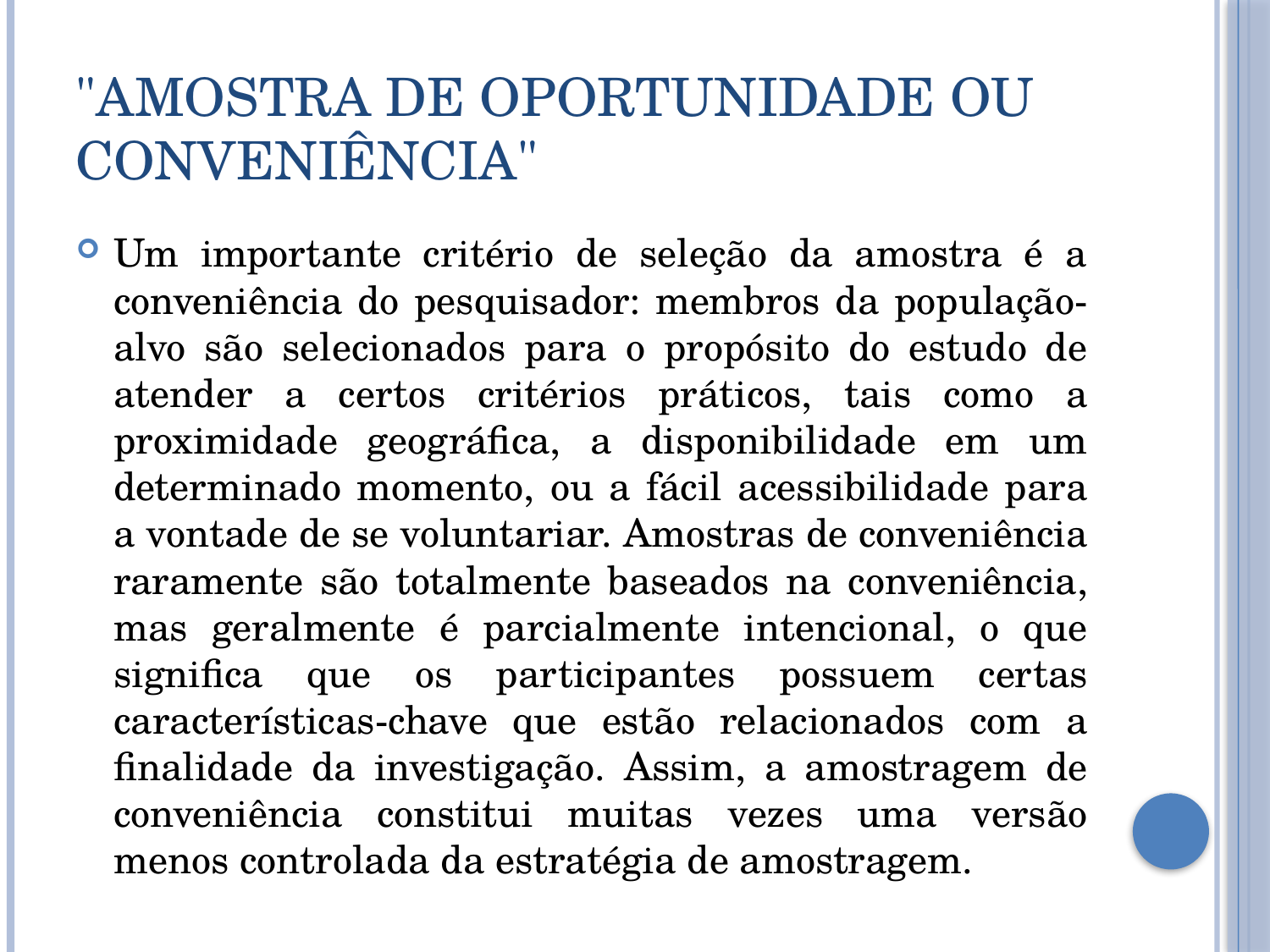

# "amostra de oportunidade ou conveniência"
Um importante critério de seleção da amostra é a conveniência do pesquisador: membros da população-alvo são selecionados para o propósito do estudo de atender a certos critérios práticos, tais como a proximidade geográfica, a disponibilidade em um determinado momento, ou a fácil acessibilidade para a vontade de se voluntariar. Amostras de conveniência raramente são totalmente baseados na conveniência, mas geralmente é parcialmente intencional, o que significa que os participantes possuem certas características-chave que estão relacionados com a finalidade da investigação. Assim, a amostragem de conveniência constitui muitas vezes uma versão menos controlada da estratégia de amostragem.